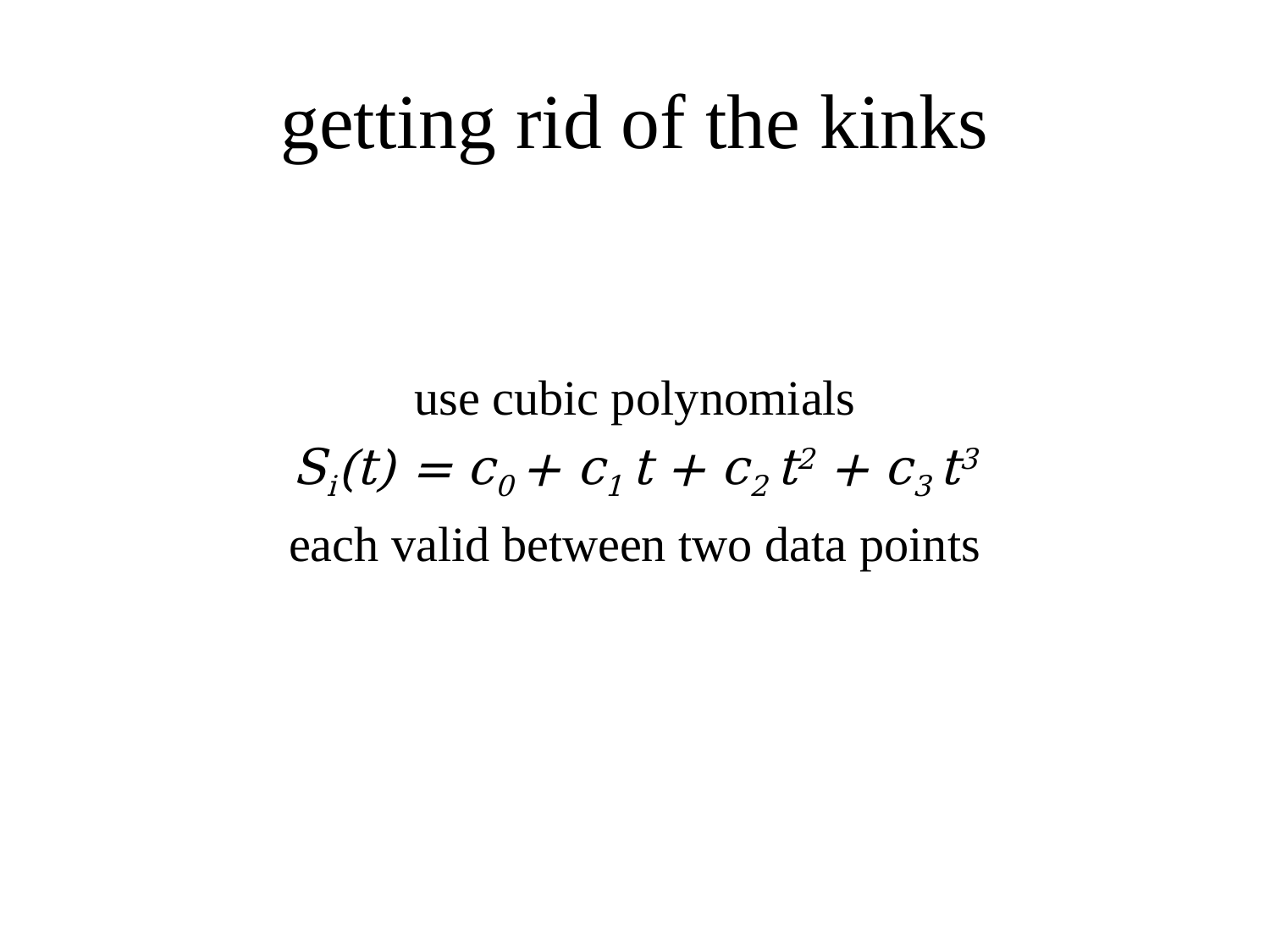

# getting rid of the kinks
use cubic polynomials
Si(t) = c0 + c1 t + c2 t2 + c3 t3
each valid between two data points